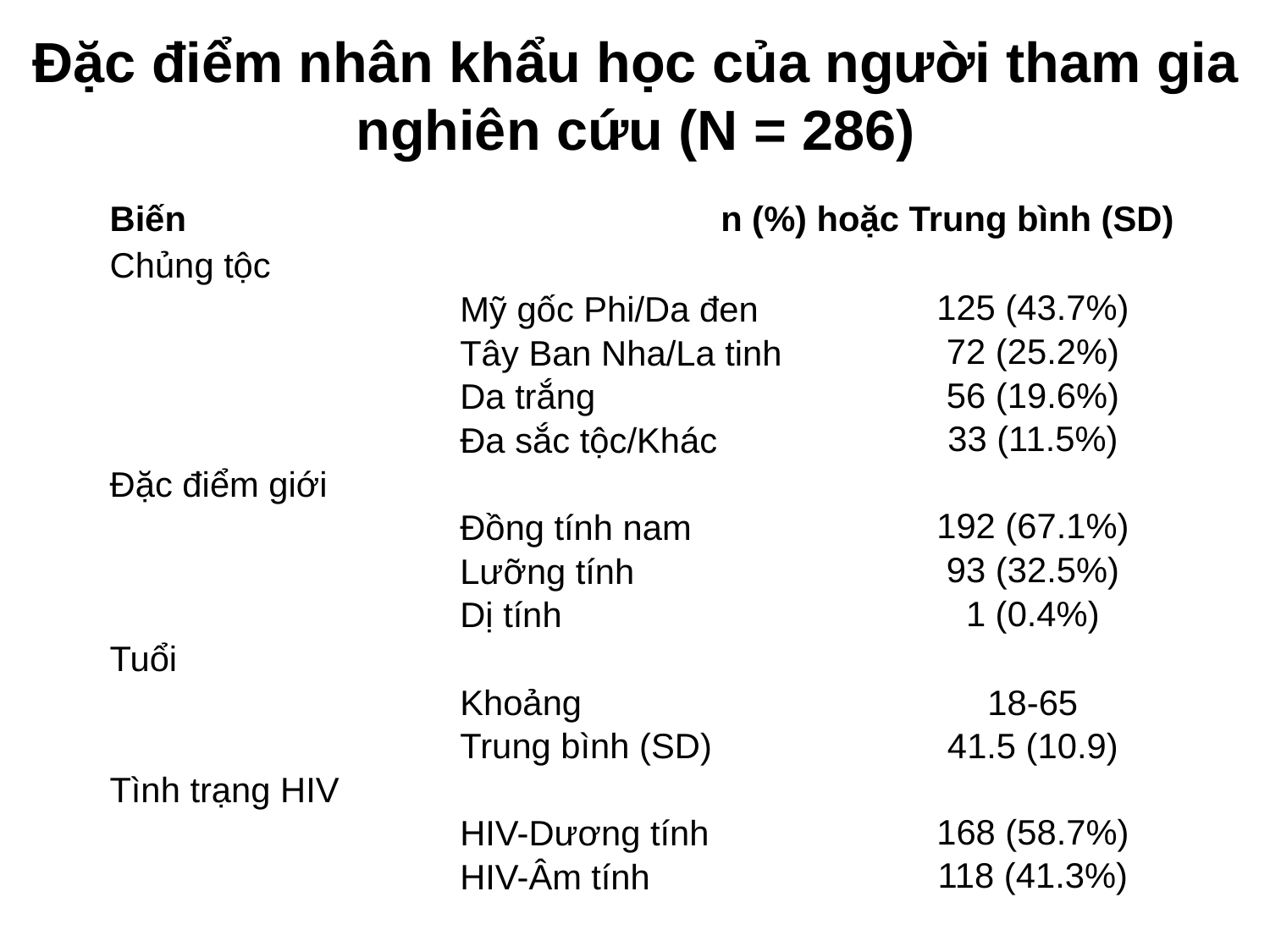

Đặc điểm nhân khẩu học của người tham gia nghiên cứu (N = 286)
| Biến | n (%) hoặc Trung bình (SD) |  |
| --- | --- | --- |
| Chủng tộc |  |  |
|  | Mỹ gốc Phi/Da đen | 125 (43.7%) |
|  | Tây Ban Nha/La tinh | 72 (25.2%) |
|  | Da trắng | 56 (19.6%) |
|  | Đa sắc tộc/Khác | 33 (11.5%) |
| Đặc điểm giới |  |  |
|  | Đồng tính nam | 192 (67.1%) |
|  | Lưỡng tính | 93 (32.5%) |
|  | Dị tính | 1 (0.4%) |
| Tuổi |  |  |
|  | Khoảng | 18-65 |
|  | Trung bình (SD) | 41.5 (10.9) |
| Tình trạng HIV |  |  |
|  | HIV-Dương tính | 168 (58.7%) |
|  | HIV-Âm tính | 118 (41.3%) |